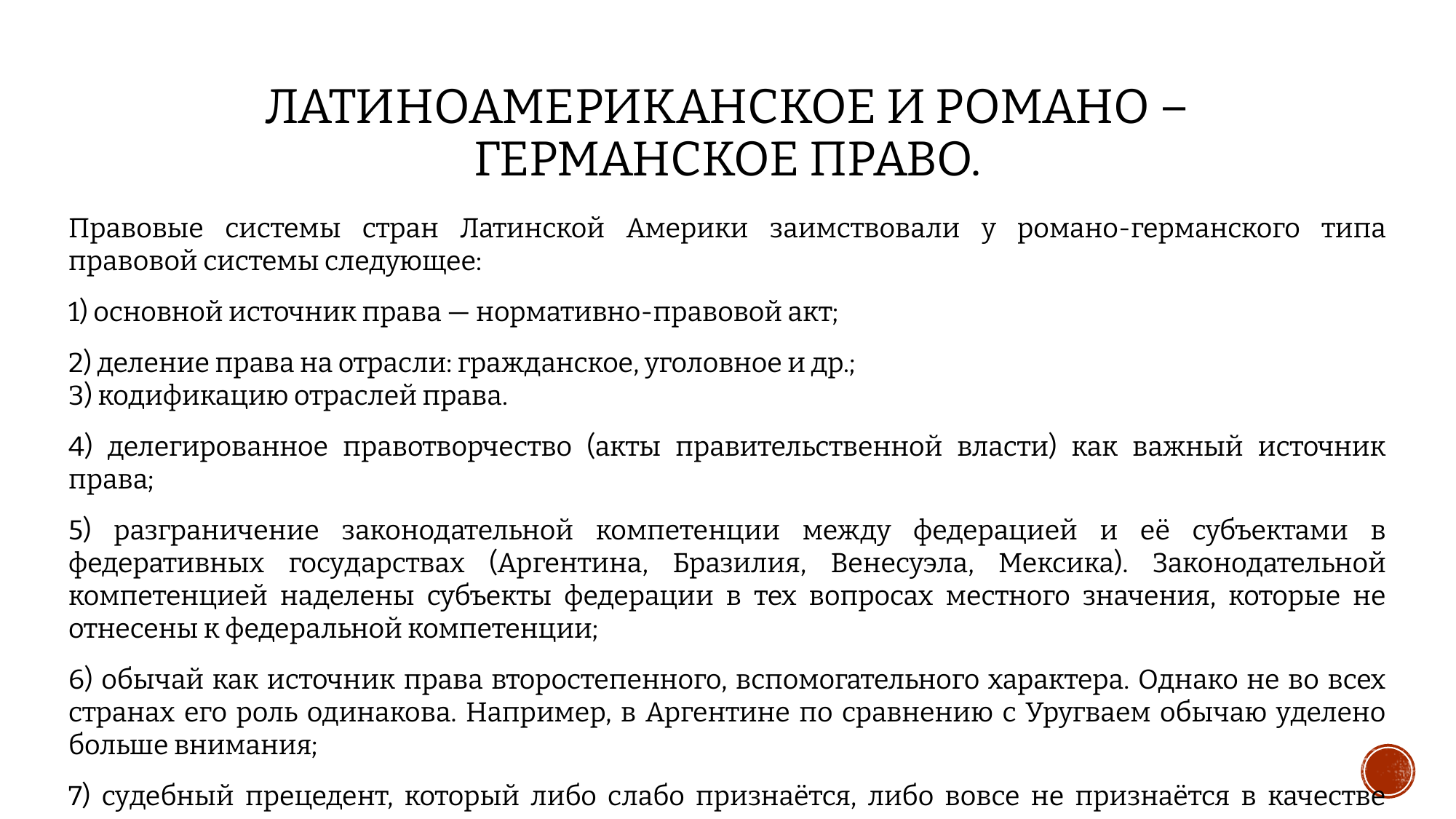

# Латиноамериканское и романо – германское право.
Правовые системы стран Латинской Америки заимствовали у романо-германского типа правовой системы следующее:
1) основной источник права — нормативно-правовой акт;
2) деление права на отрасли: гражданское, уголовное и др.;
3) кодификацию отраслей права.
4) делегированное правотворчество (акты правительственной власти) как важный источник права;
5) разграничение законодательной компетенции между федерацией и её субъектами в федеративных государствах (Аргентина, Бразилия, Венесуэла, Мексика). Законодательной компетенцией наделены субъекты федерации в тех вопросах местного значения, которые не отнесены к федеральной компетенции;
6) обычай как источник права второстепенного, вспомогательного характера. Однако не во всех странах его роль одинакова. Например, в Аргентине по сравнению с Уругваем обычаю уделено больше внимания;
7) судебный прецедент, который либо слабо признаётся, либо вовсе не признаётся в качестве юридического источника права.